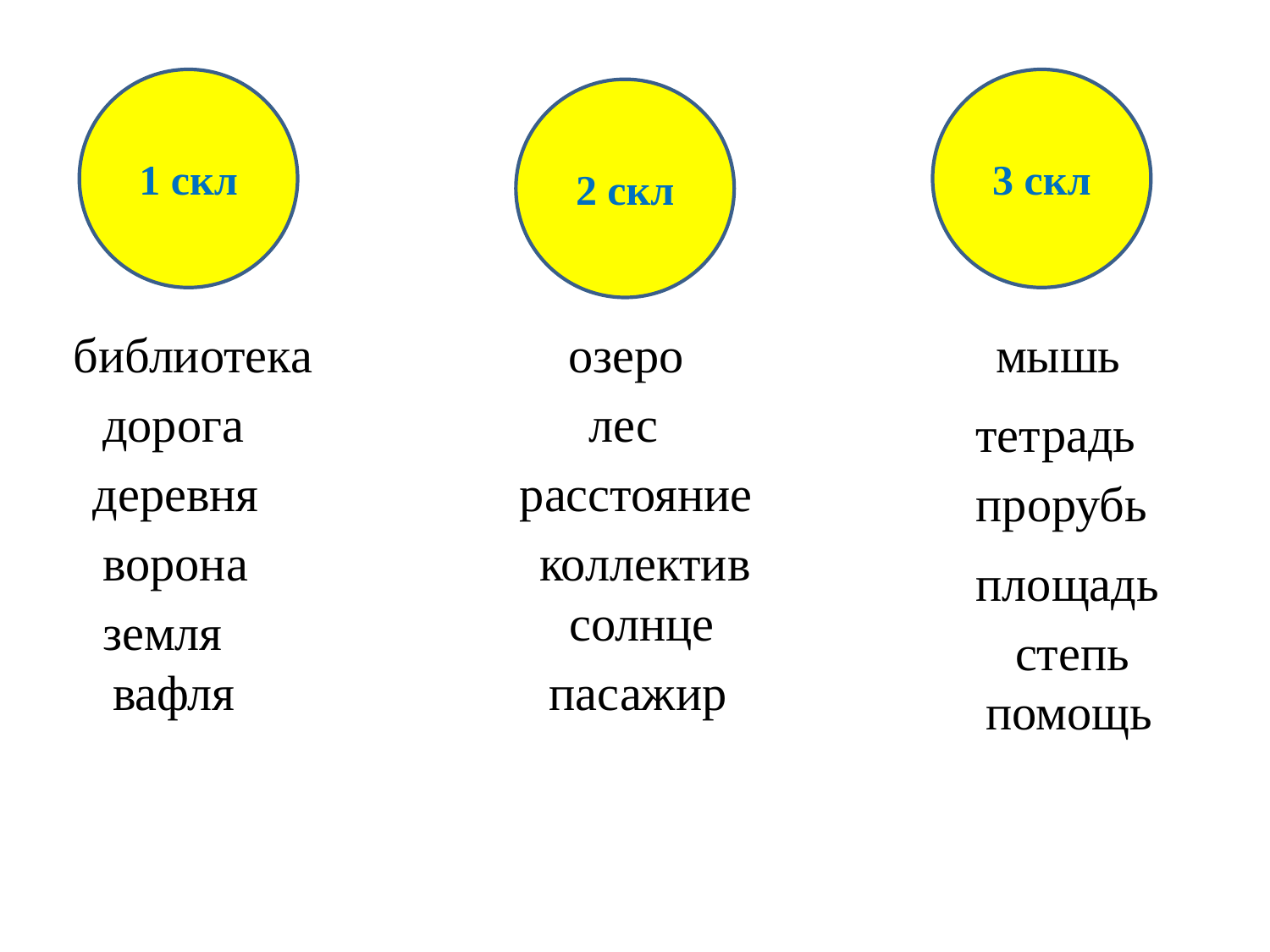

1 скл
3 скл
2 скл
библиотека
озеро
мышь
дорога
лес
тетрадь
деревня
расстояние
прорубь
ворона
коллектив
площадь
солнце
земля
степь
вафля
пасажир
помощь